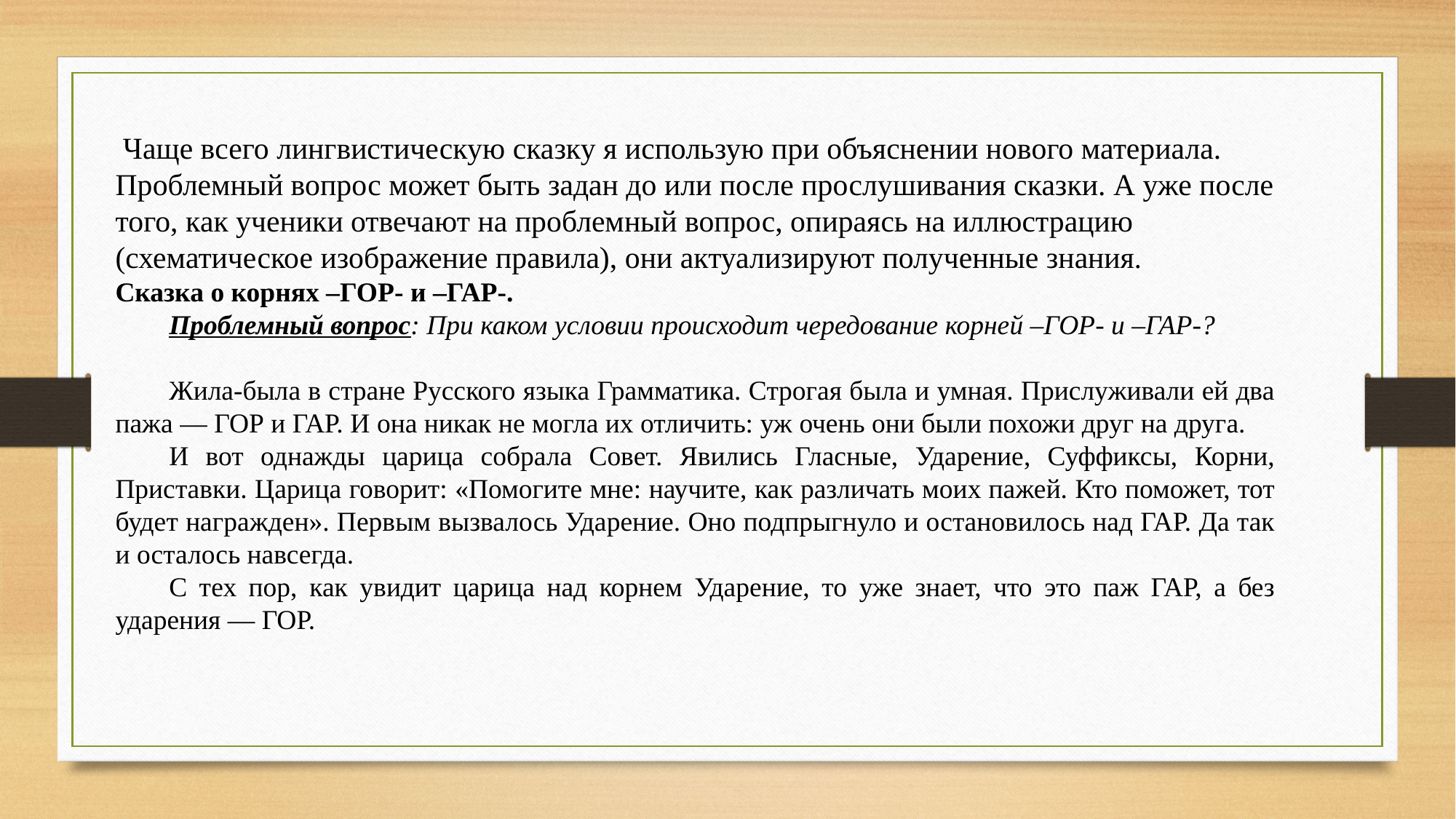

Чаще всего лингвистическую сказку я использую при объяснении нового материала. Проблемный вопрос может быть задан до или после прослушивания сказки. А уже после того, как ученики отвечают на проблемный вопрос, опираясь на иллюстрацию (схематическое изображение правила), они актуализируют полученные знания.
Сказка о корнях –ГОР- и –ГАР-.
Проблемный вопрос: При каком условии происходит чередование корней –ГОР- и –ГАР-?

Жила-была в стране Русского языка Грамматика. Строгая была и умная. Прислуживали ей два пажа — ГОР и ГАР. И она никак не могла их отличить: уж очень они были похожи друг на друга.
И вот однажды царица собрала Совет. Явились Гласные, Ударение, Суффиксы, Корни, Приставки. Царица говорит: «Помогите мне: научите, как различать моих пажей. Кто поможет, тот будет награжден». Первым вызвалось Ударение. Оно подпрыгнуло и остановилось над ГАР. Да так и осталось навсегда.
С тех пор, как увидит царица над корнем Ударение, то уже знает, что это паж ГАР, а без ударения — ГОР.